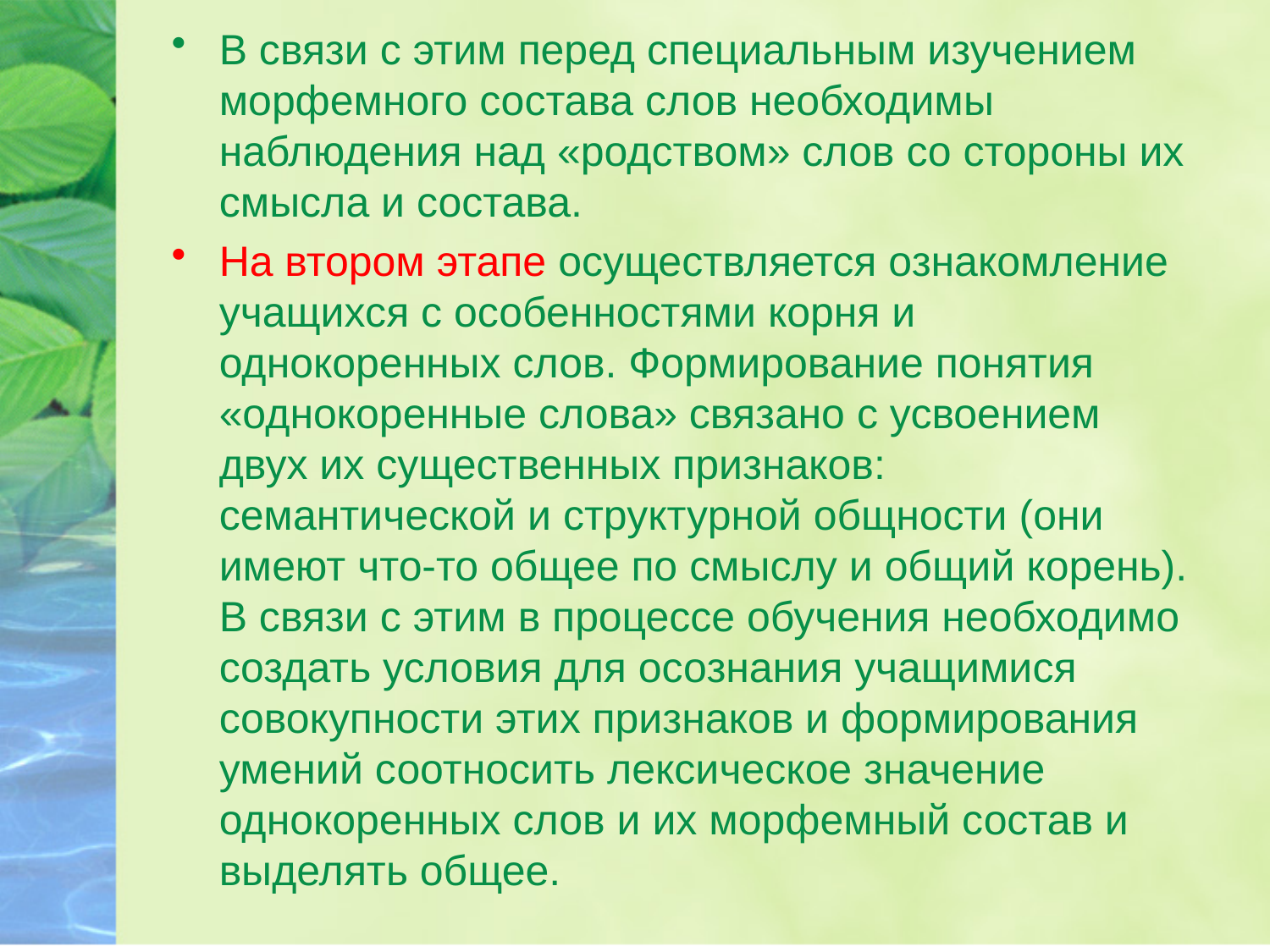

В связи с этим перед специальным изучением морфемного состава слов необходимы наблюдения над «родством» слов со стороны их смысла и состава.
На втором этапе осуществляется ознакомление учащихся с особенностями корня и однокоренных слов. Формирование понятия «однокоренные слова» связано с усвоением двух их существенных признаков: семантической и структурной общности (они имеют что-то общее по смыслу и общий корень). В связи с этим в процессе обучения необходимо создать условия для осознания учащимися совокупности этих признаков и формирования умений соотносить лексическое значение однокоренных слов и их морфемный состав и выделять общее.